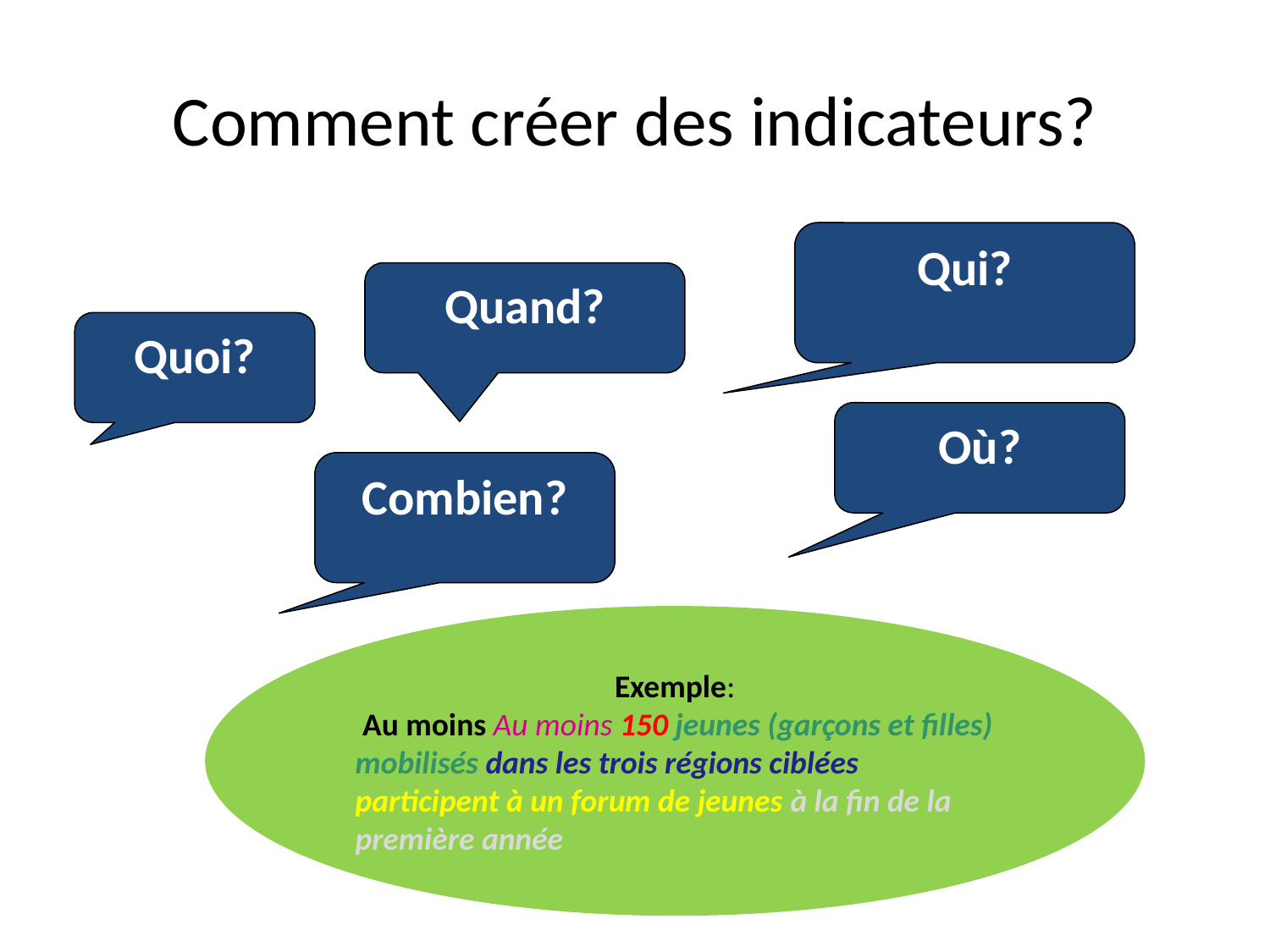

Comment créer des indicateurs?
Qui?
Quand?
Quoi?
Où?
Combien?
Exemple:
 Au moins Au moins 150 jeunes (garçons et filles) mobilisés dans les trois régions ciblées participent à un forum de jeunes à la fin de la première année